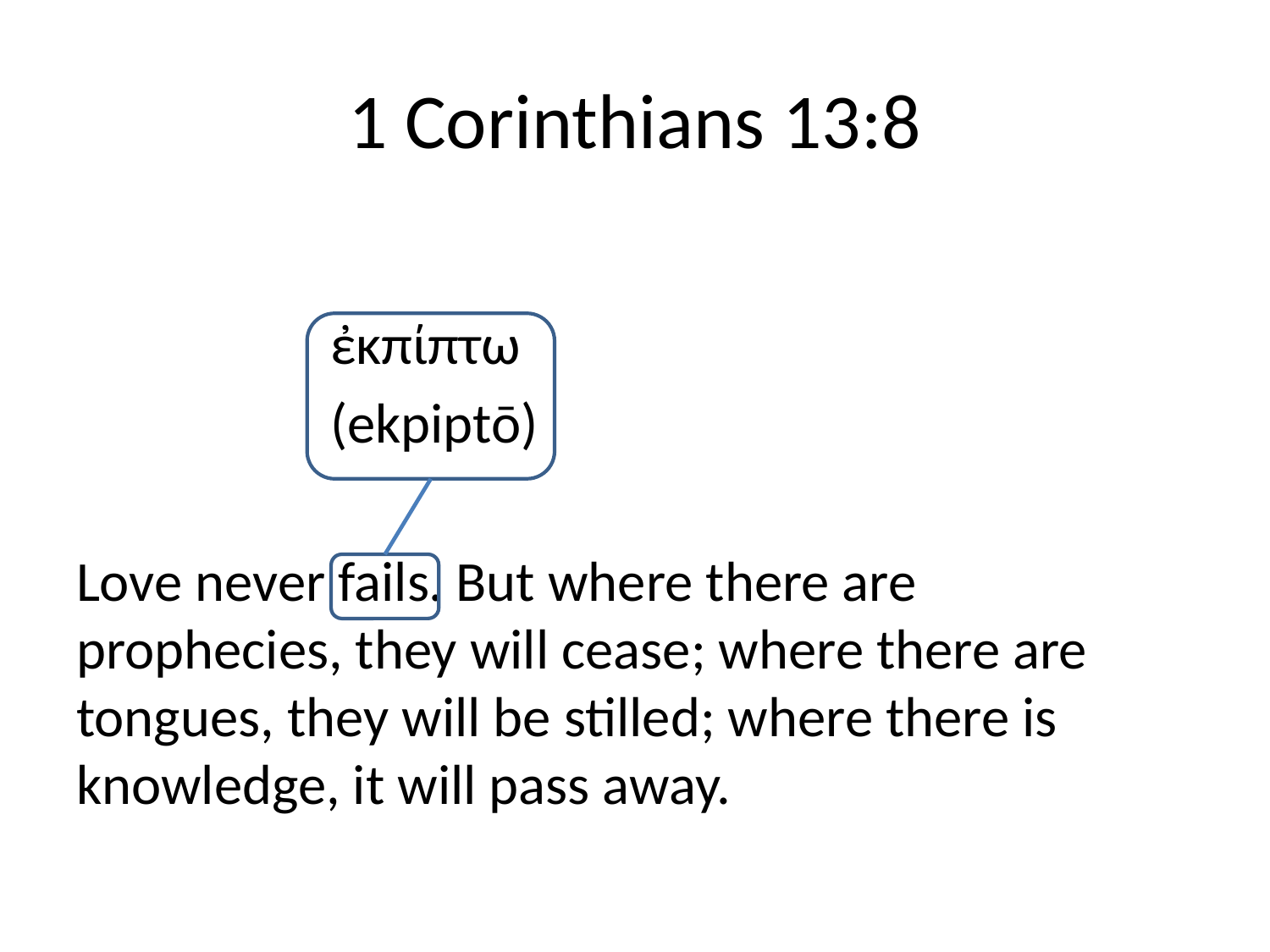

# 1 Corinthians 13:8

		ἐκπίπτω
		(ekpiptō)

Love never fails. But where there are prophecies, they will cease; where there are tongues, they will be stilled; where there is knowledge, it will pass away.